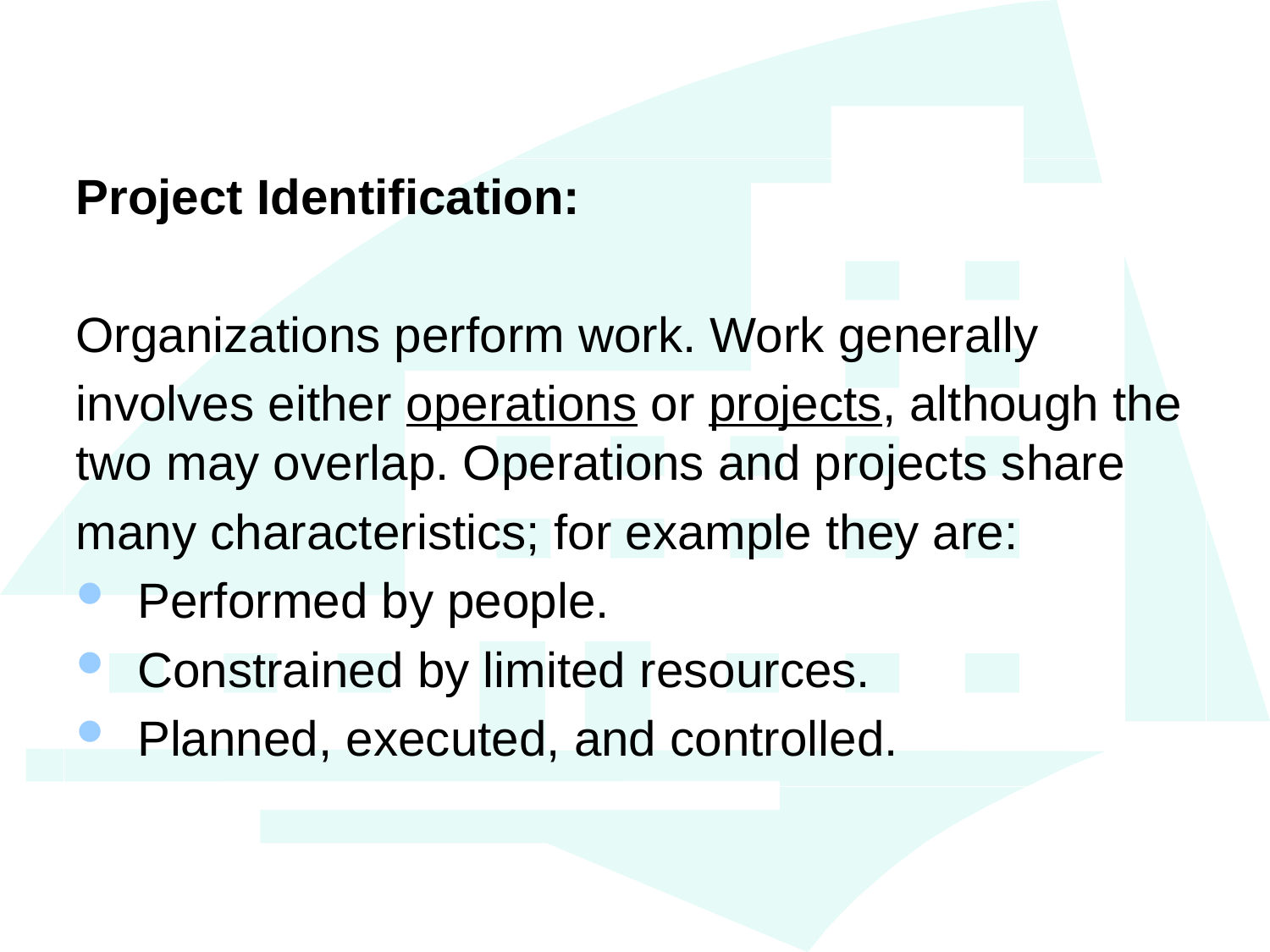

Project Identification:

Organizations perform work. Work generally
involves either operations or projects, although the two may overlap. Operations and projects share
many characteristics; for example they are:
 Performed by people.
 Constrained by limited resources.
 Planned, executed, and controlled.